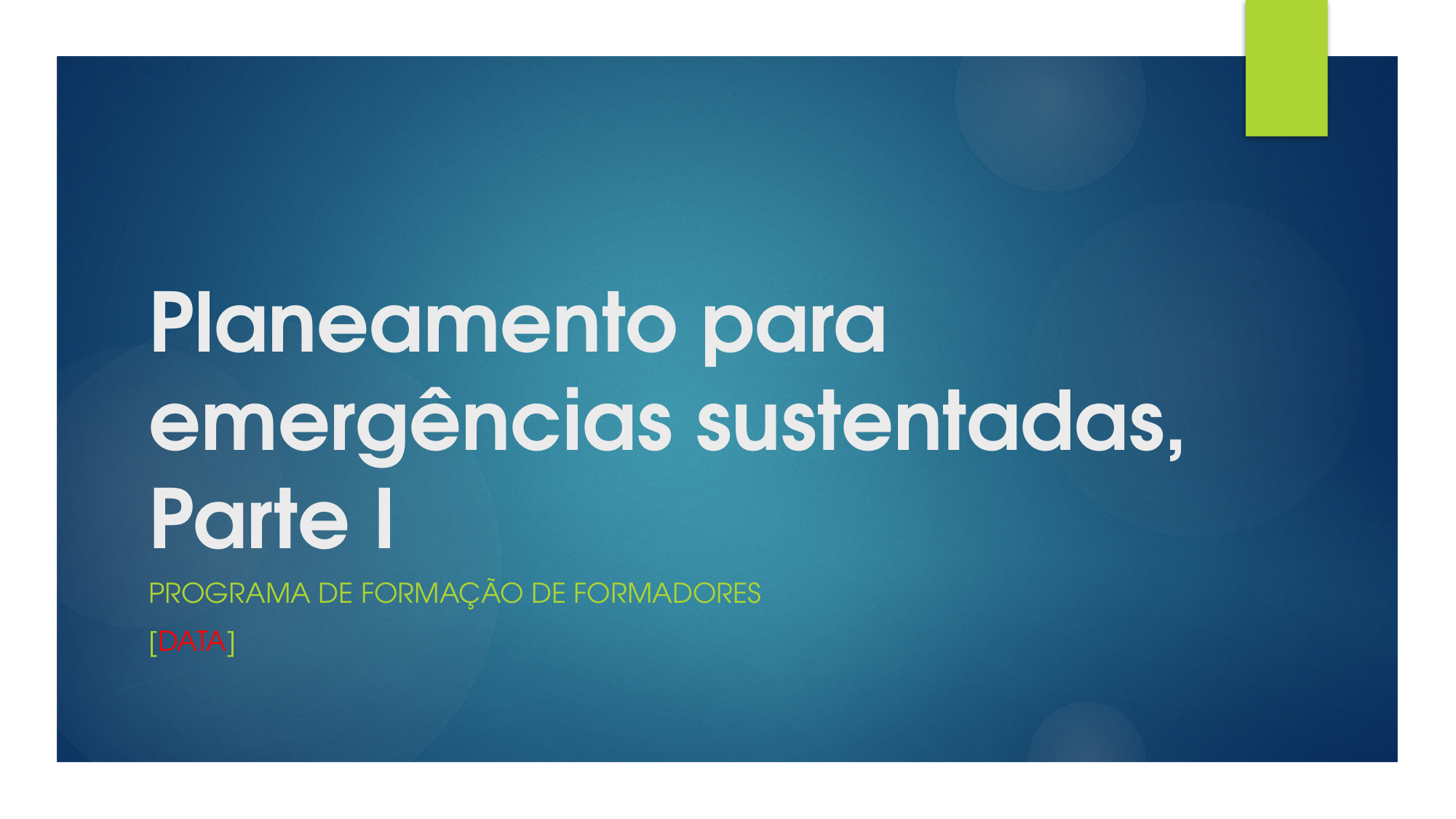

# Planeamento para  emergências sustentadas, Parte I
PROGRAMA DE FORMAÇÃO DE fORMADORES
[data]